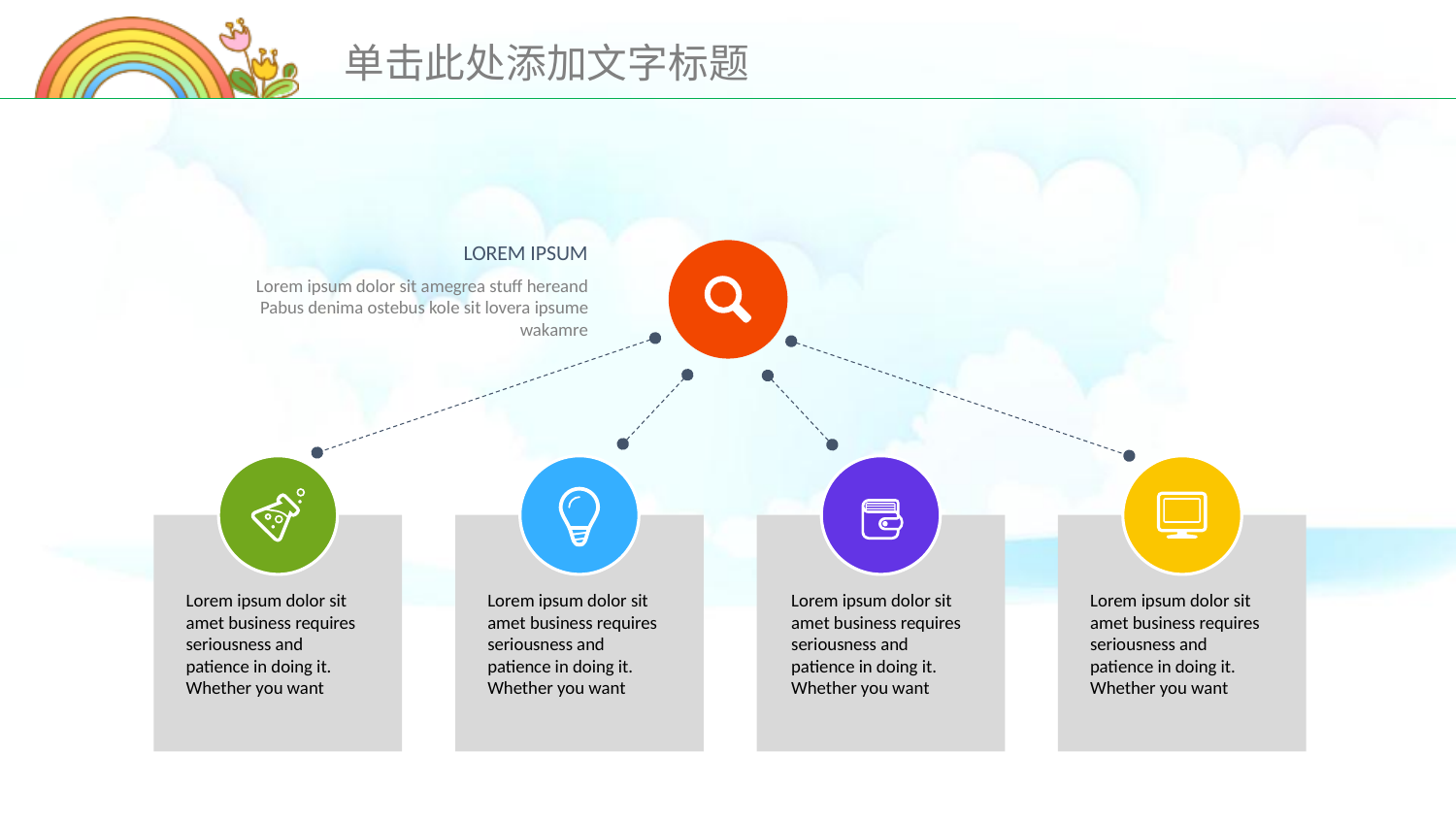

LOREM IPSUM
Lorem ipsum dolor sit amegrea stuff hereand Pabus denima ostebus kole sit lovera ipsume wakamre

Lorem ipsum dolor sit amet business requires seriousness and patience in doing it. Whether you want
Lorem ipsum dolor sit amet business requires seriousness and patience in doing it. Whether you want
Lorem ipsum dolor sit amet business requires seriousness and patience in doing it. Whether you want
Lorem ipsum dolor sit amet business requires seriousness and patience in doing it. Whether you want